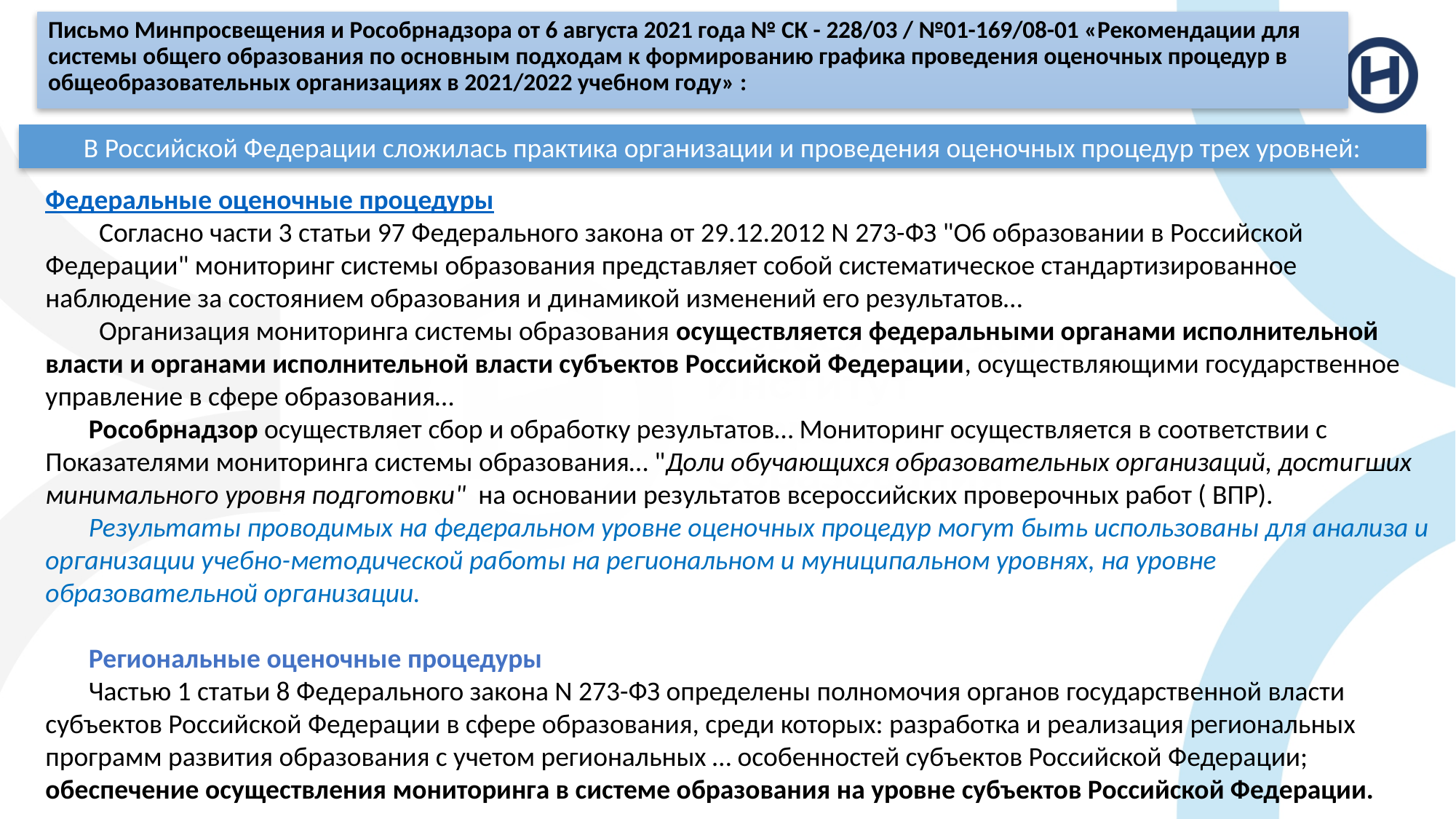

Письмо Минпросвещения и Рособрнадзора от 6 августа 2021 года № СК - 228/03 / №01-169/08-01 «Рекомендации для системы общего образования по основным подходам к формированию графика проведения оценочных процедур в общеобразовательных организациях в 2021/2022 учебном году» :
В Российской Федерации сложилась практика организации и проведения оценочных процедур трех уровней:
Федеральные оценочные процедуры
Согласно части 3 статьи 97 Федерального закона от 29.12.2012 N 273-ФЗ "Об образовании в Российской Федерации" мониторинг системы образования представляет собой систематическое стандартизированное наблюдение за состоянием образования и динамикой изменений его результатов…
Организация мониторинга системы образования осуществляется федеральными органами исполнительной власти и органами исполнительной власти субъектов Российской Федерации, осуществляющими государственное управление в сфере образования…
Рособрнадзор осуществляет сбор и обработку результатов… Мониторинг осуществляется в соответствии с Показателями мониторинга системы образования… "Доли обучающихся образовательных организаций, достигших минимального уровня подготовки"  на основании результатов всероссийских проверочных работ ( ВПР).
Результаты проводимых на федеральном уровне оценочных процедур могут быть использованы для анализа и организации учебно-методической работы на региональном и муниципальном уровнях, на уровне образовательной организации.

Региональные оценочные процедуры
Частью 1 статьи 8 Федерального закона N 273-ФЗ определены полномочия органов государственной власти субъектов Российской Федерации в сфере образования, среди которых: разработка и реализация региональных программ развития образования с учетом региональных … особенностей субъектов Российской Федерации; обеспечение осуществления мониторинга в системе образования на уровне субъектов Российской Федерации.